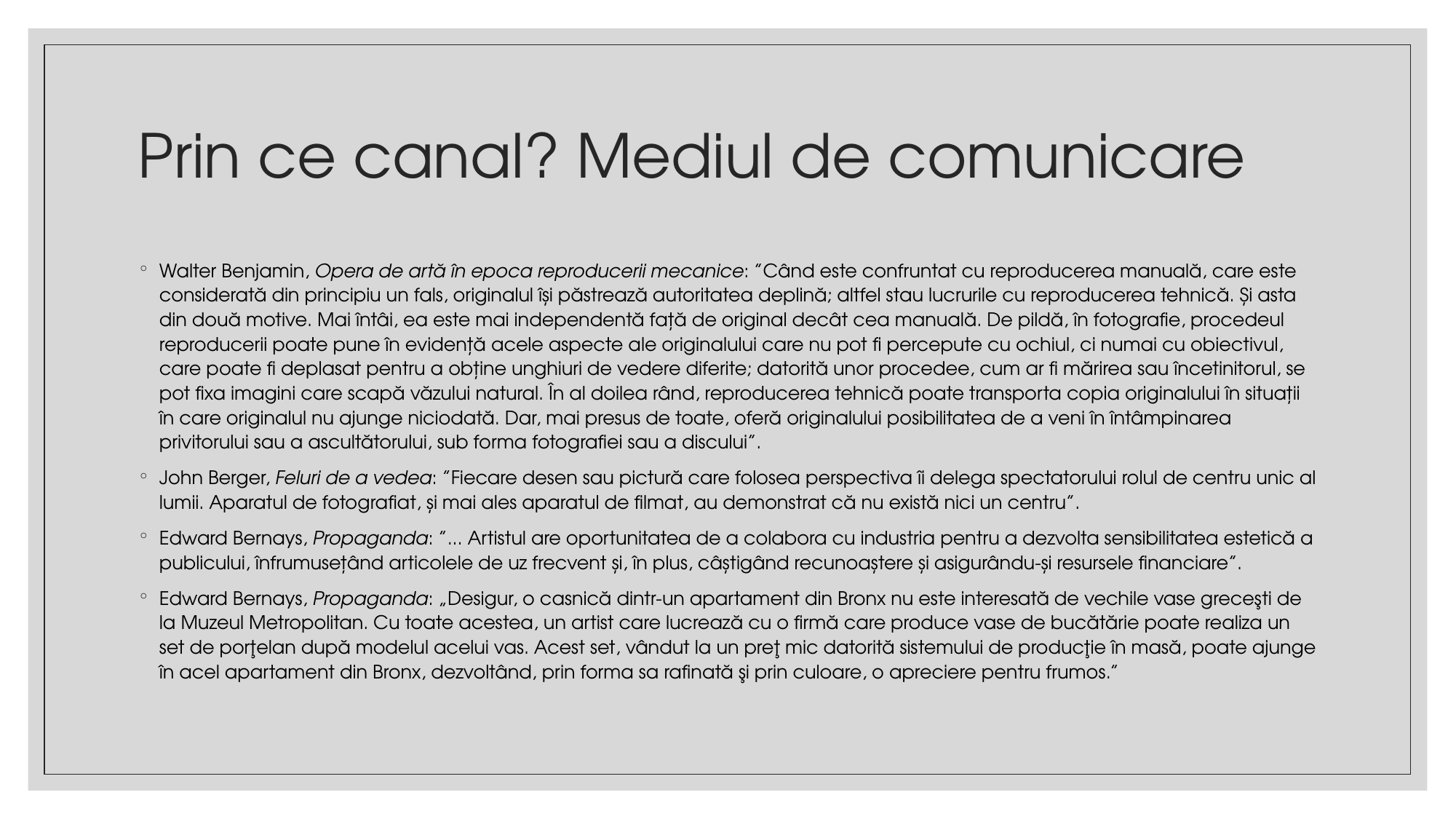

# Prin ce canal? Mediul de comunicare
Walter Benjamin, Opera de artă în epoca reproducerii mecanice: ”Când este confruntat cu reproducerea manuală, care este considerată din principiu un fals, originalul își păstrează autoritatea deplină; altfel stau lucrurile cu reproducerea tehnică. Și asta din două motive. Mai întâi, ea este mai independentă față de original decât cea manuală. De pildă, în fotografie, procedeul reproducerii poate pune în evidență acele aspecte ale originalului care nu pot fi percepute cu ochiul, ci numai cu obiectivul, care poate fi deplasat pentru a obține unghiuri de vedere diferite; datorită unor procedee, cum ar fi mărirea sau încetinitorul, se pot fixa imagini care scapă văzului natural. În al doilea rând, reproducerea tehnică poate transporta copia originalului în situații în care originalul nu ajunge niciodată. Dar, mai presus de toate, oferă originalului posibilitatea de a veni în întâmpinarea privitorului sau a ascultătorului, sub forma fotografiei sau a discului”.
John Berger, Feluri de a vedea: ”Fiecare desen sau pictură care folosea perspectiva îi delega spectatorului rolul de centru unic al lumii. Aparatul de fotografiat, și mai ales aparatul de filmat, au demonstrat că nu există nici un centru”.
Edward Bernays, Propaganda: ”... Artistul are oportunitatea de a colabora cu industria pentru a dezvolta sensibilitatea estetică a publicului, înfrumusețând articolele de uz frecvent și, în plus, câștigând recunoaștere și asigurându-și resursele financiare”.
Edward Bernays, Propaganda: „Desigur, o casnică dintr-un apartament din Bronx nu este interesată de vechile vase greceşti de la Muzeul Metropolitan. Cu toate acestea, un artist care lucrează cu o firmă care produce vase de bucătărie poate realiza un set de porţelan după modelul acelui vas. Acest set, vândut la un preţ mic datorită sistemului de producţie în masă, poate ajunge în acel apartament din Bronx, dezvoltând, prin forma sa rafinată şi prin culoare, o apreciere pentru frumos.”